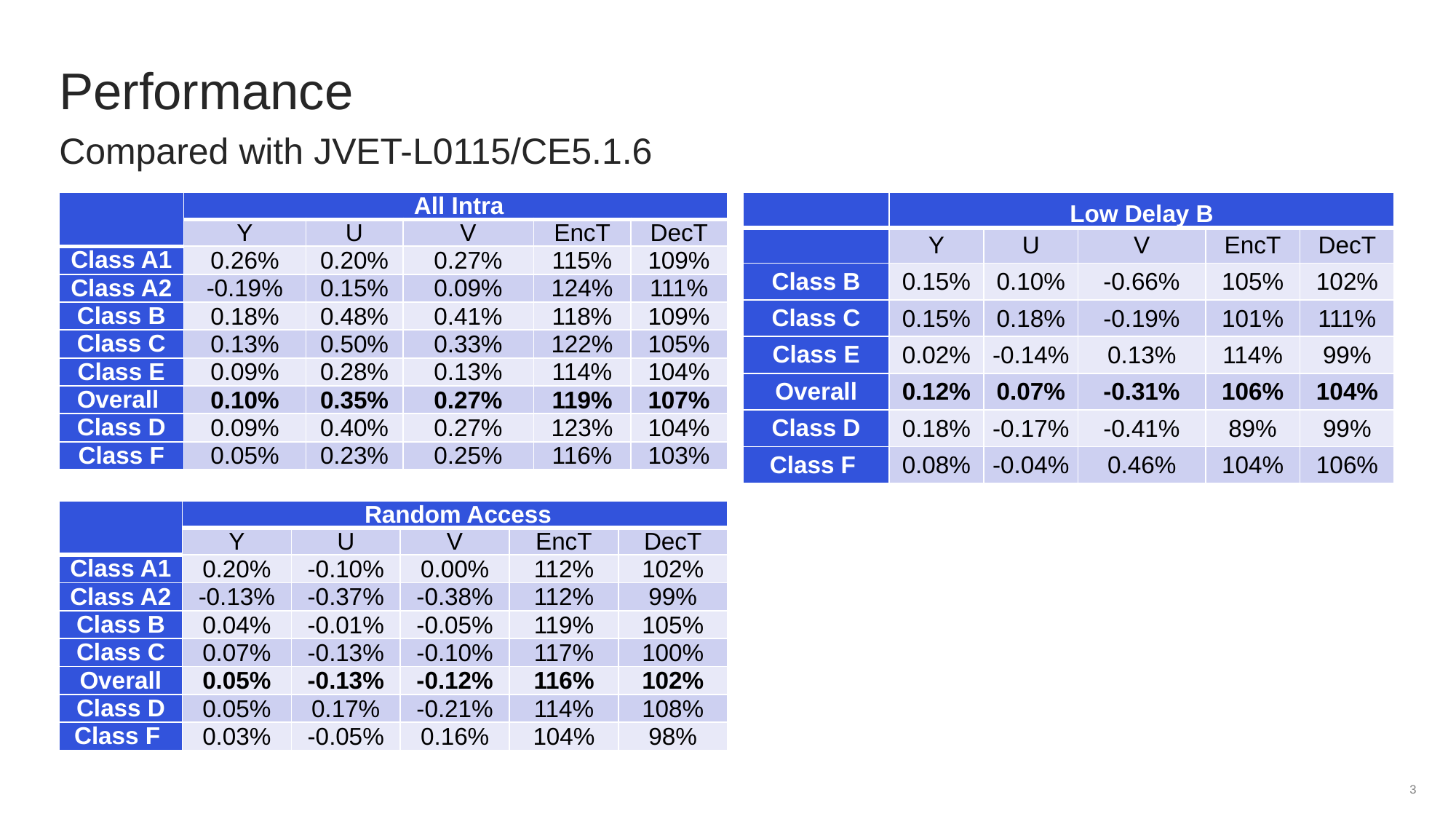

# Performance
Compared with JVET-L0115/CE5.1.6
|  | Low Delay B |  |  |  |  |
| --- | --- | --- | --- | --- | --- |
|  | Y | U | V | EncT | DecT |
| Class B | 0.15% | 0.10% | -0.66% | 105% | 102% |
| Class C | 0.15% | 0.18% | -0.19% | 101% | 111% |
| Class E | 0.02% | -0.14% | 0.13% | 114% | 99% |
| Overall | 0.12% | 0.07% | -0.31% | 106% | 104% |
| Class D | 0.18% | -0.17% | -0.41% | 89% | 99% |
| Class F | 0.08% | -0.04% | 0.46% | 104% | 106% |
|  | All Intra |  |  |  |  |
| --- | --- | --- | --- | --- | --- |
|  | Y | U | V | EncT | DecT |
| Class A1 | 0.26% | 0.20% | 0.27% | 115% | 109% |
| Class A2 | -0.19% | 0.15% | 0.09% | 124% | 111% |
| Class B | 0.18% | 0.48% | 0.41% | 118% | 109% |
| Class C | 0.13% | 0.50% | 0.33% | 122% | 105% |
| Class E | 0.09% | 0.28% | 0.13% | 114% | 104% |
| Overall | 0.10% | 0.35% | 0.27% | 119% | 107% |
| Class D | 0.09% | 0.40% | 0.27% | 123% | 104% |
| Class F | 0.05% | 0.23% | 0.25% | 116% | 103% |
|  | Random Access |  |  |  |  |
| --- | --- | --- | --- | --- | --- |
|  | Y | U | V | EncT | DecT |
| Class A1 | 0.20% | -0.10% | 0.00% | 112% | 102% |
| Class A2 | -0.13% | -0.37% | -0.38% | 112% | 99% |
| Class B | 0.04% | -0.01% | -0.05% | 119% | 105% |
| Class C | 0.07% | -0.13% | -0.10% | 117% | 100% |
| Overall | 0.05% | -0.13% | -0.12% | 116% | 102% |
| Class D | 0.05% | 0.17% | -0.21% | 114% | 108% |
| Class F | 0.03% | -0.05% | 0.16% | 104% | 98% |